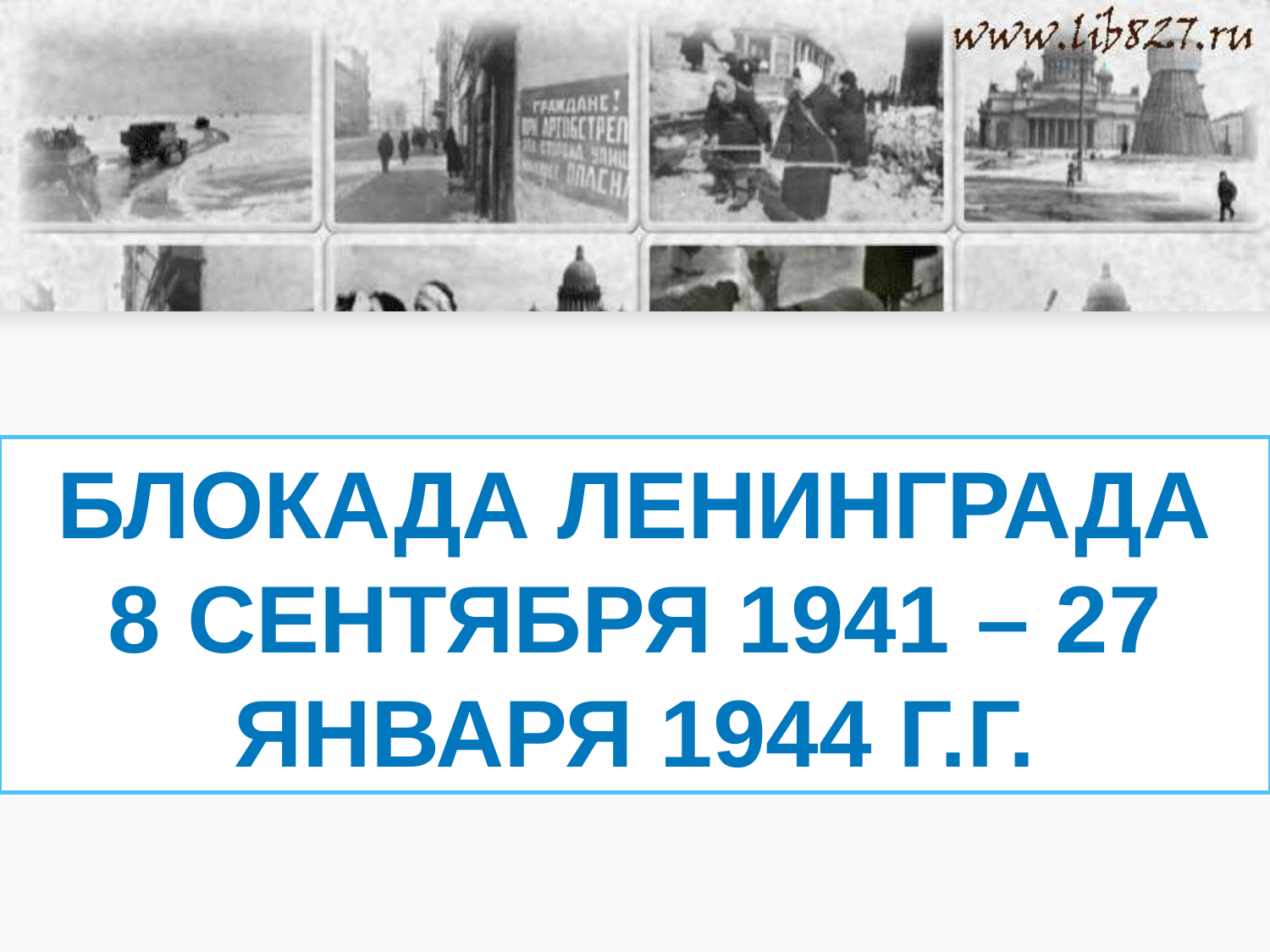

Блокада Ленинграда
8 сентября 1941 – 27 января 1944 г.г.